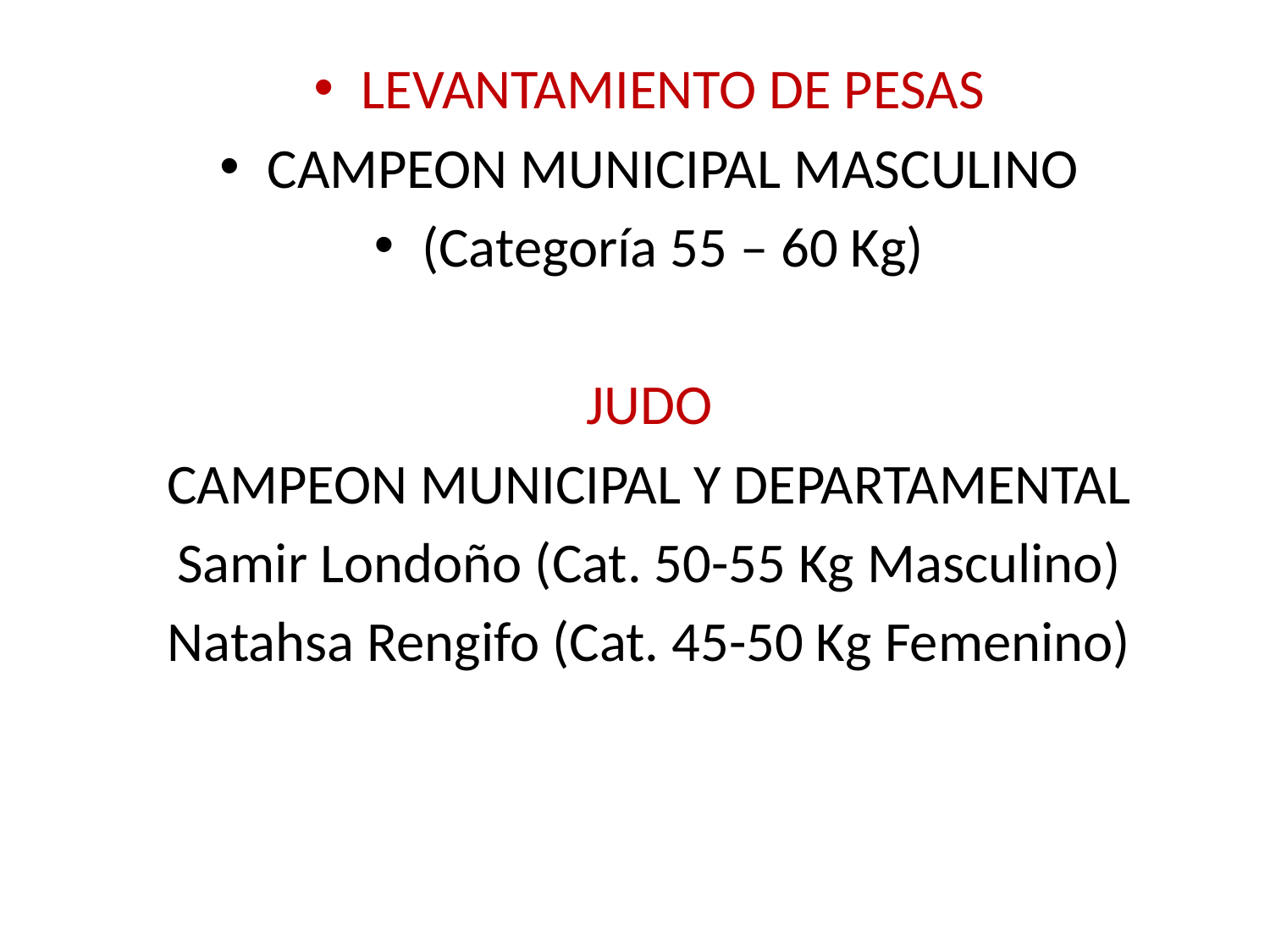

LEVANTAMIENTO DE PESAS
CAMPEON MUNICIPAL MASCULINO
(Categoría 55 – 60 Kg)

JUDO
CAMPEON MUNICIPAL Y DEPARTAMENTAL
Samir Londoño (Cat. 50-55 Kg Masculino)
Natahsa Rengifo (Cat. 45-50 Kg Femenino)